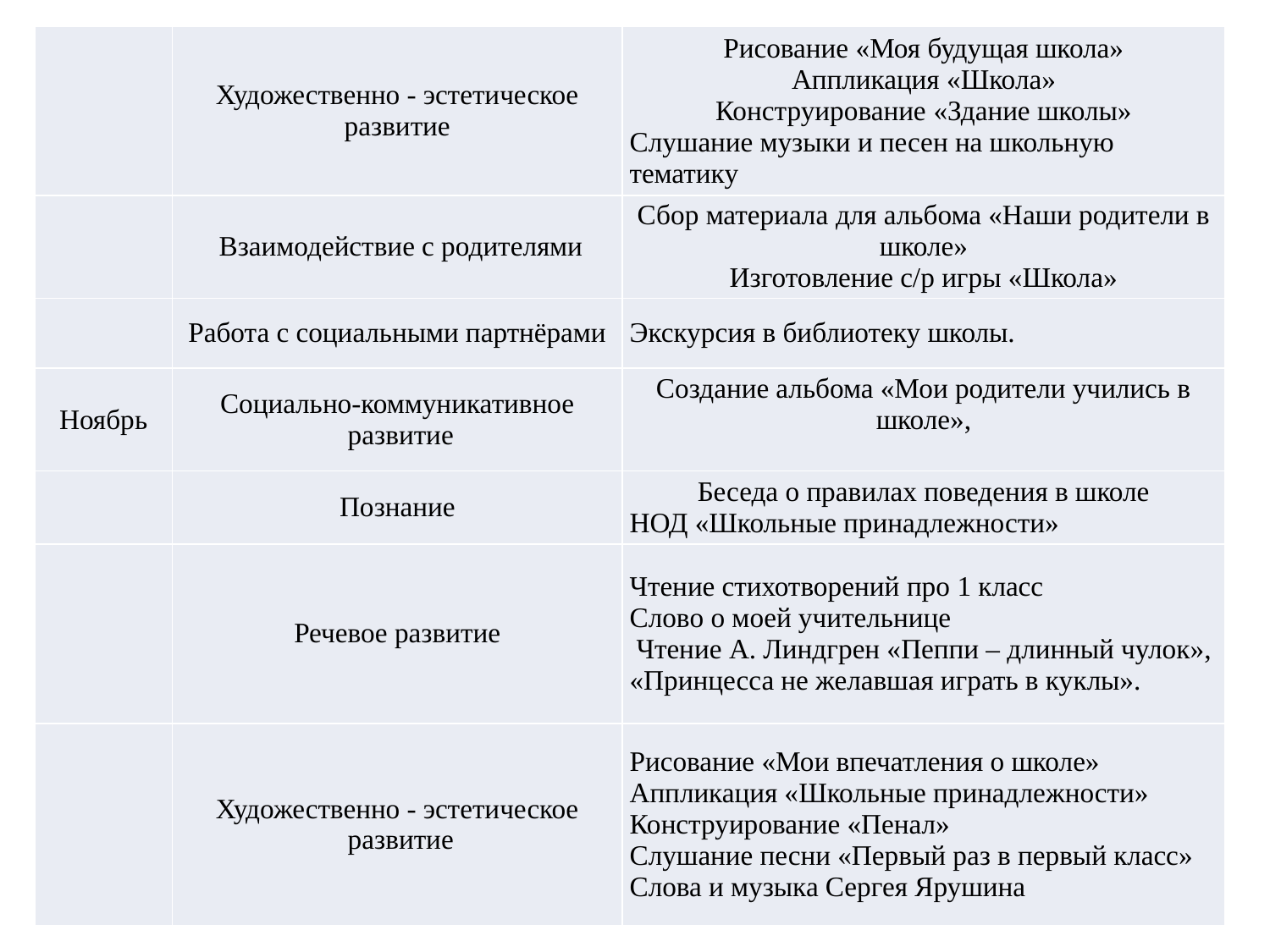

|  | Художественно - эстетическое развитие | Рисование «Моя будущая школа» Аппликация «Школа» Конструирование «Здание школы» Слушание музыки и песен на школьную тематику |
| --- | --- | --- |
|  | Взаимодействие с родителями | Сбор материала для альбома «Наши родители в школе» Изготовление с/р игры «Школа» |
|  | Работа с социальными партнёрами | Экскурсия в библиотеку школы. |
| Ноябрь | Социально-коммуникативное  развитие | Создание альбома «Мои родители учились в школе», |
|  | Познание | Беседа о правилах поведения в школе НОД «Школьные принадлежности» |
|  | Речевое развитие | Чтение стихотворений про 1 класс Слово о моей учительнице  Чтение А. Линдгрен «Пеппи – длинный чулок», «Принцесса не желавшая играть в куклы». |
|  | Художественно - эстетическое  развитие | Рисование «Мои впечатления о школе» Аппликация «Школьные принадлежности» Конструирование «Пенал» Слушание песни «Первый раз в первый класс» Слова и музыка Сергея Ярушина |